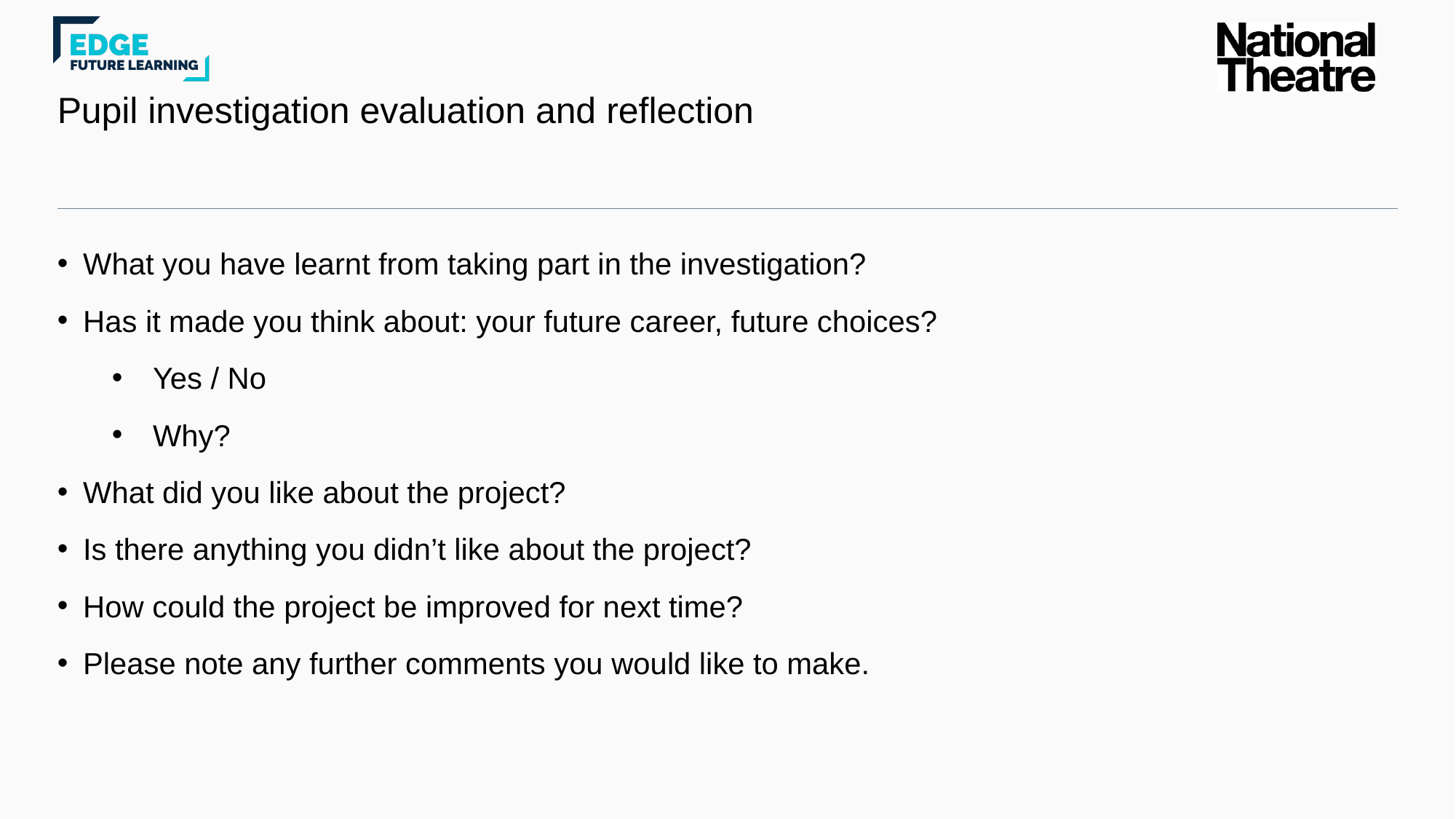

# Pupil investigation evaluation and reflection
What you have learnt from taking part in the investigation?
Has it made you think about: your future career, future choices?
Yes / No
Why?
What did you like about the project?
Is there anything you didn’t like about the project?
How could the project be improved for next time?
Please note any further comments you would like to make.